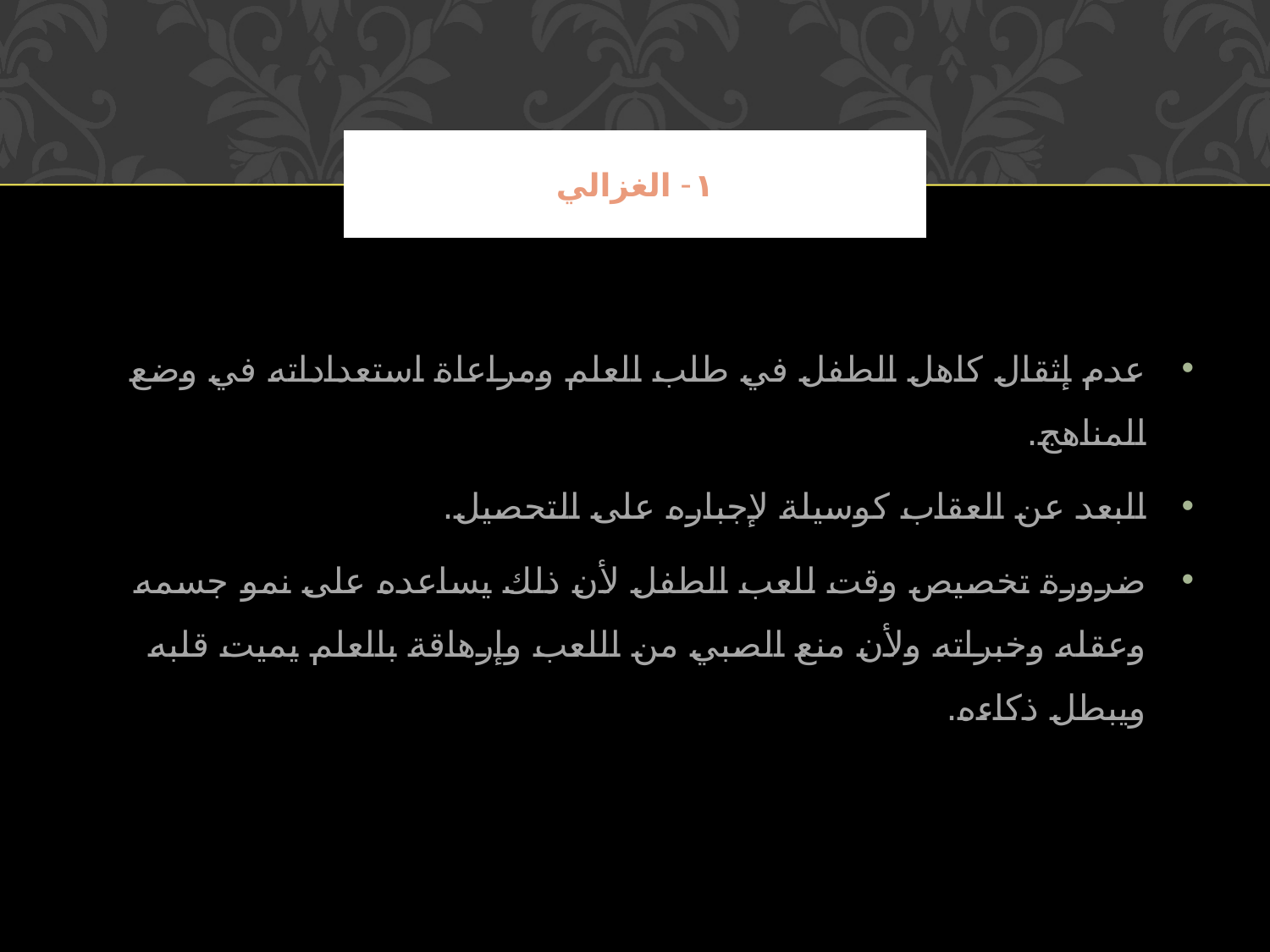

# ١- الغزالي
عدم إثقال كاهل الطفل في طلب العلم ومراعاة استعداداته في وضع المناهج.
البعد عن العقاب كوسيلة لإجباره على التحصيل.
ضرورة تخصيص وقت للعب الطفل لأن ذلك يساعده على نمو جسمه وعقله وخبراته ولأن منع الصبي من اللعب وإرهاقة بالعلم يميت قلبه ويبطل ذكاءه.